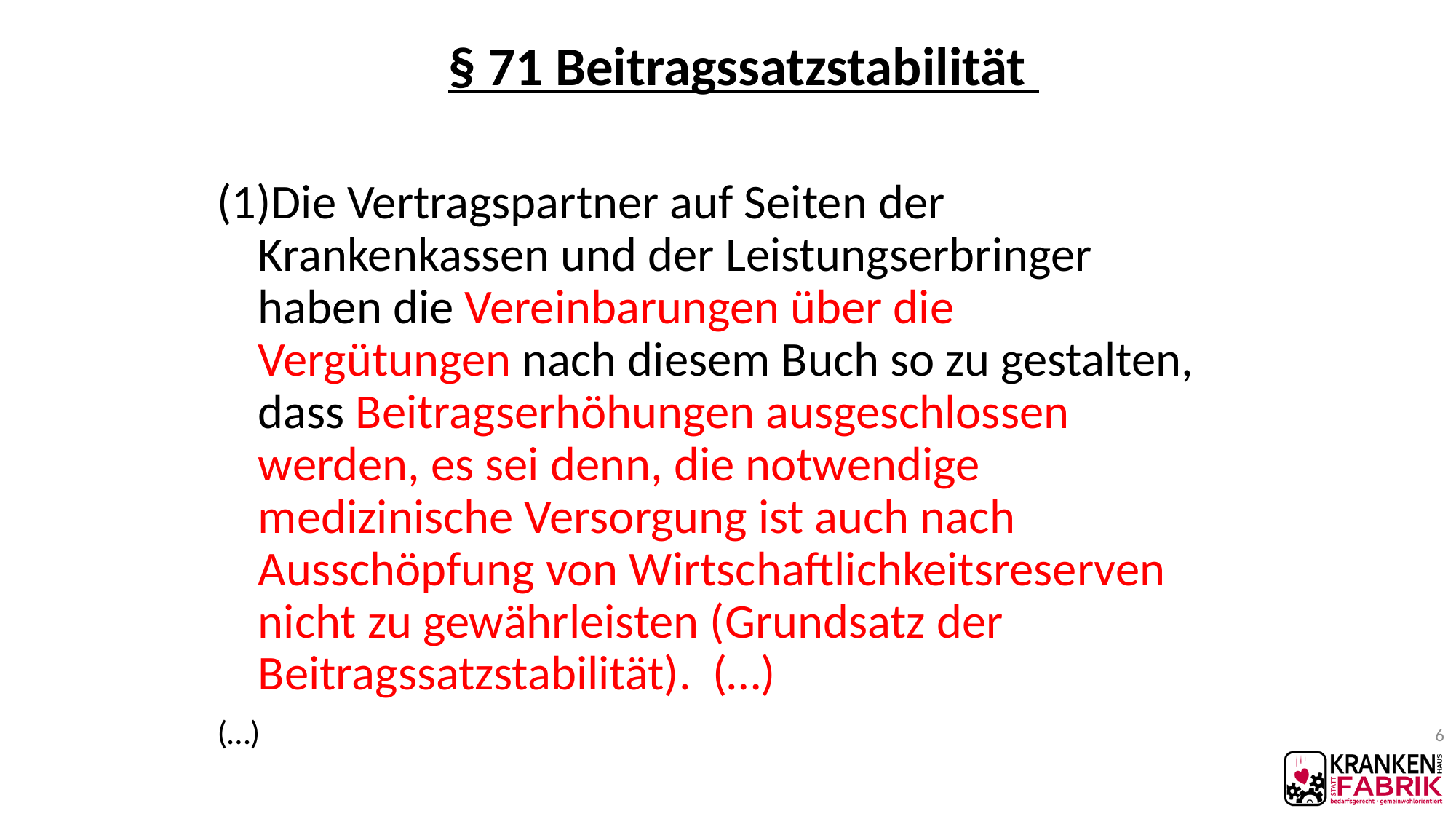

# § 71 Beitragssatzstabilität
Die Vertragspartner auf Seiten der Krankenkassen und der Leistungserbringer haben die Vereinbarungen über die Vergütungen nach diesem Buch so zu gestalten, dass Beitragserhöhungen ausgeschlossen werden, es sei denn, die notwendige medizinische Versorgung ist auch nach Ausschöpfung von Wirtschaftlichkeitsreserven nicht zu gewährleisten (Grundsatz der Beitragssatzstabilität).  (…)
(…)
6